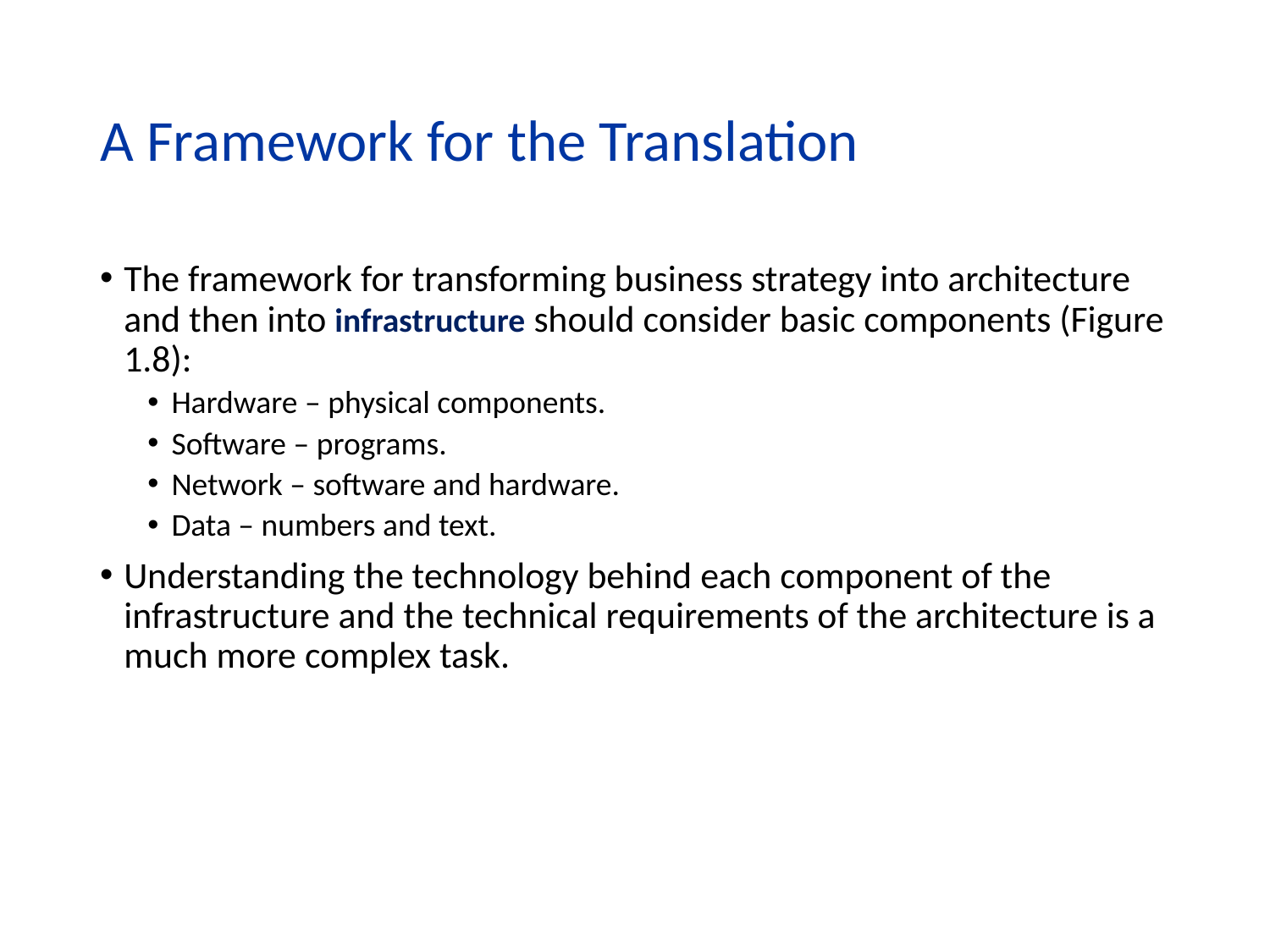

# A Framework for the Translation
The framework for transforming business strategy into architecture and then into infrastructure should consider basic components (Figure 1.8):
Hardware – physical components.
Software – programs.
Network – software and hardware.
Data – numbers and text.
Understanding the technology behind each component of the infrastructure and the technical requirements of the architecture is a much more complex task.